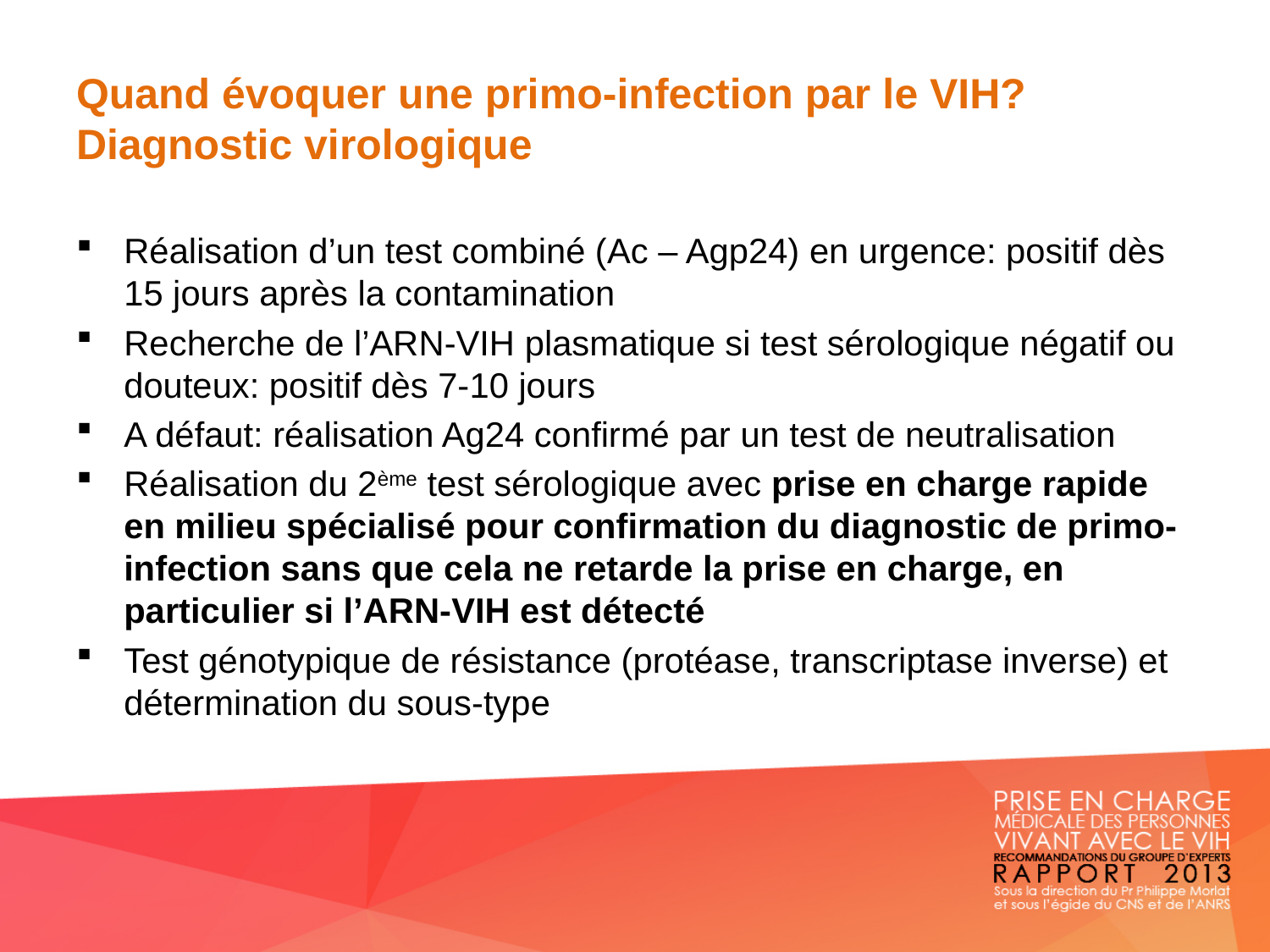

# Quand évoquer une primo-infection par le VIH? Diagnostic virologique
Réalisation d’un test combiné (Ac – Agp24) en urgence: positif dès 15 jours après la contamination
Recherche de l’ARN-VIH plasmatique si test sérologique négatif ou douteux: positif dès 7-10 jours
A défaut: réalisation Ag24 confirmé par un test de neutralisation
Réalisation du 2ème test sérologique avec prise en charge rapide en milieu spécialisé pour confirmation du diagnostic de primo-infection sans que cela ne retarde la prise en charge, en particulier si l’ARN-VIH est détecté
Test génotypique de résistance (protéase, transcriptase inverse) et détermination du sous-type